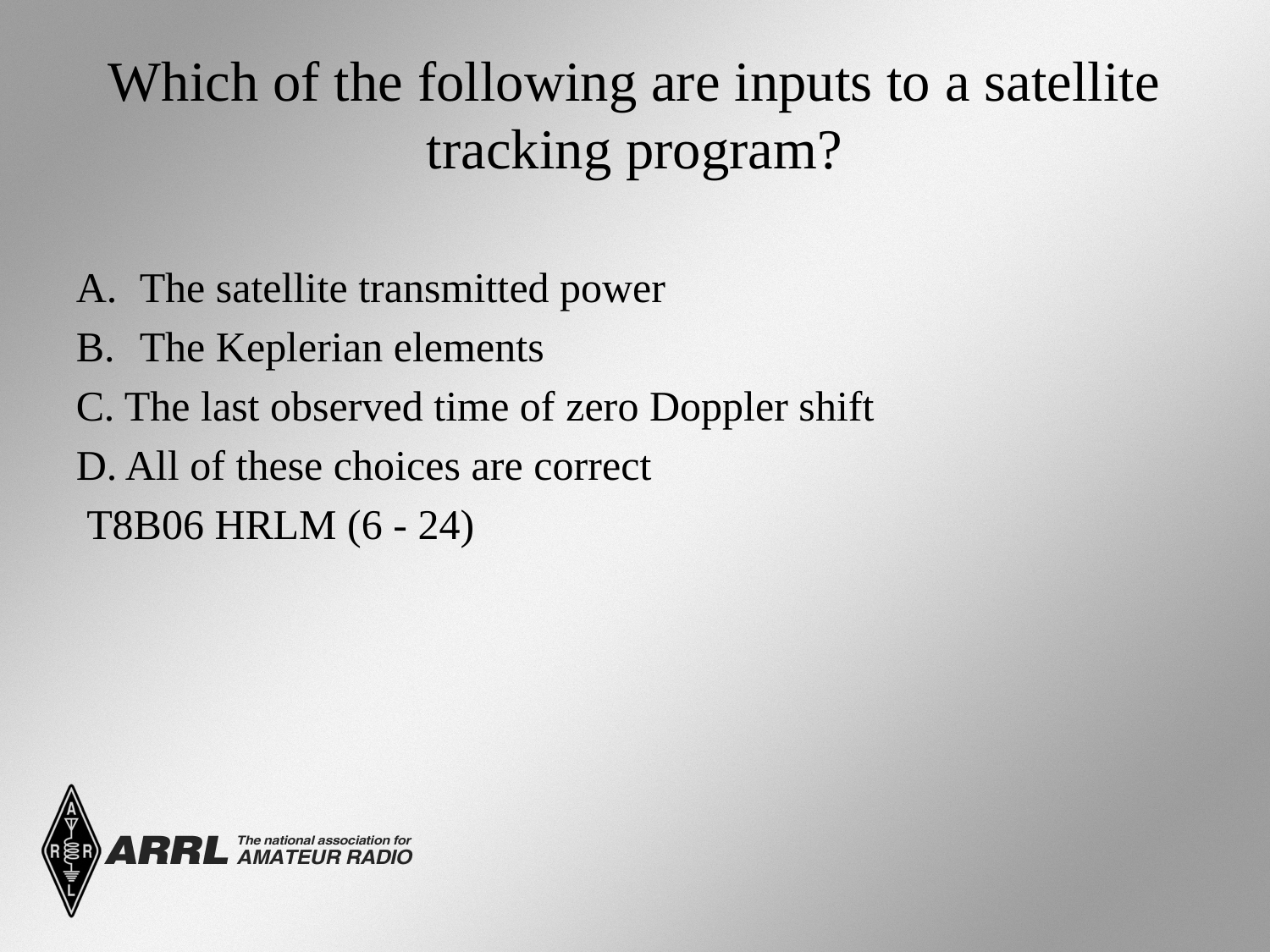

# Which of the following are inputs to a satellite tracking program?
The satellite transmitted power
The Keplerian elements
C. The last observed time of zero Doppler shift
D. All of these choices are correct
 T8B06 HRLM (6 - 24)